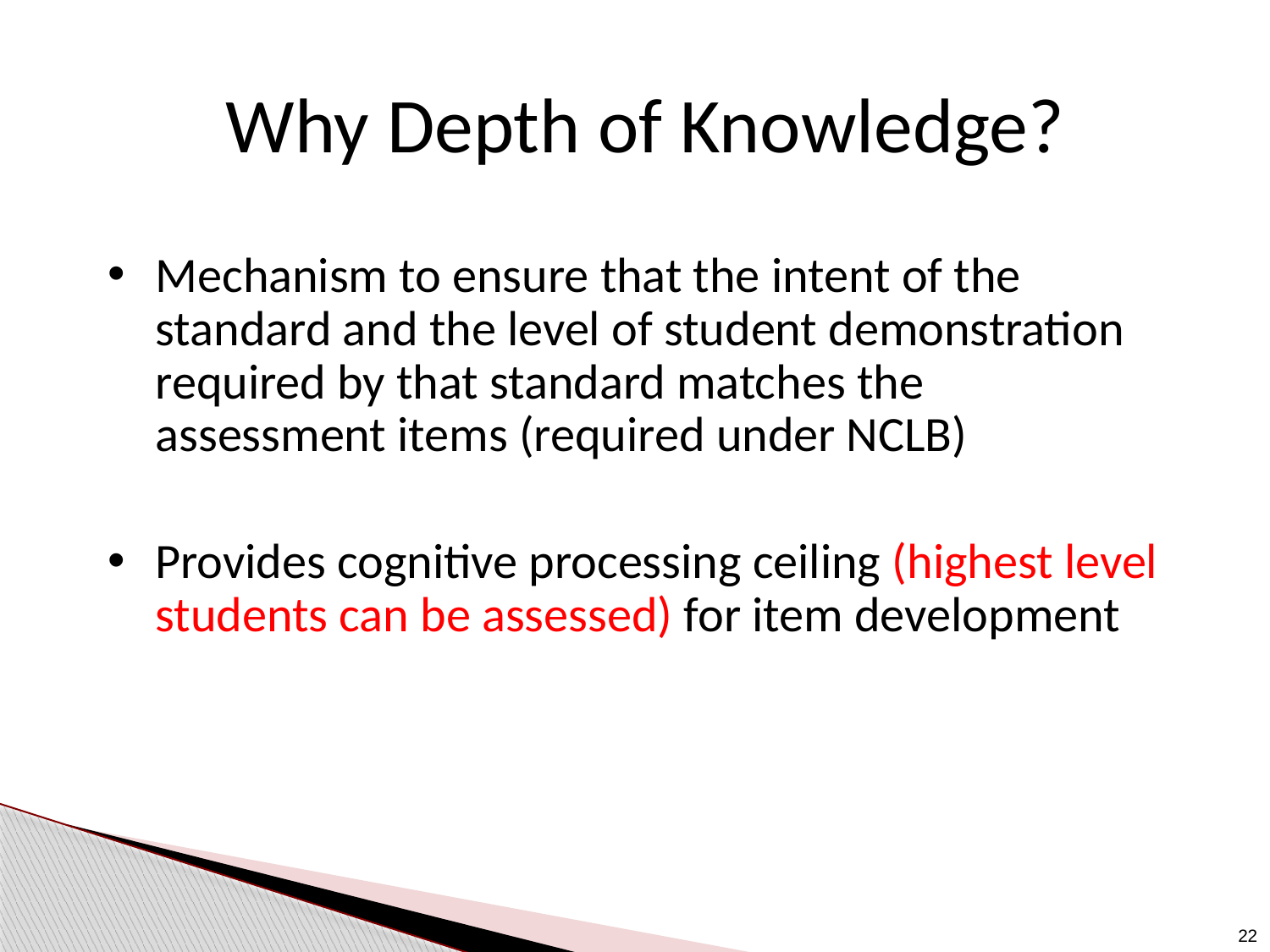

Why Depth of Knowledge?
Mechanism to ensure that the intent of the standard and the level of student demonstration required by that standard matches the assessment items (required under NCLB)

Provides cognitive processing ceiling (highest level students can be assessed) for item development

22